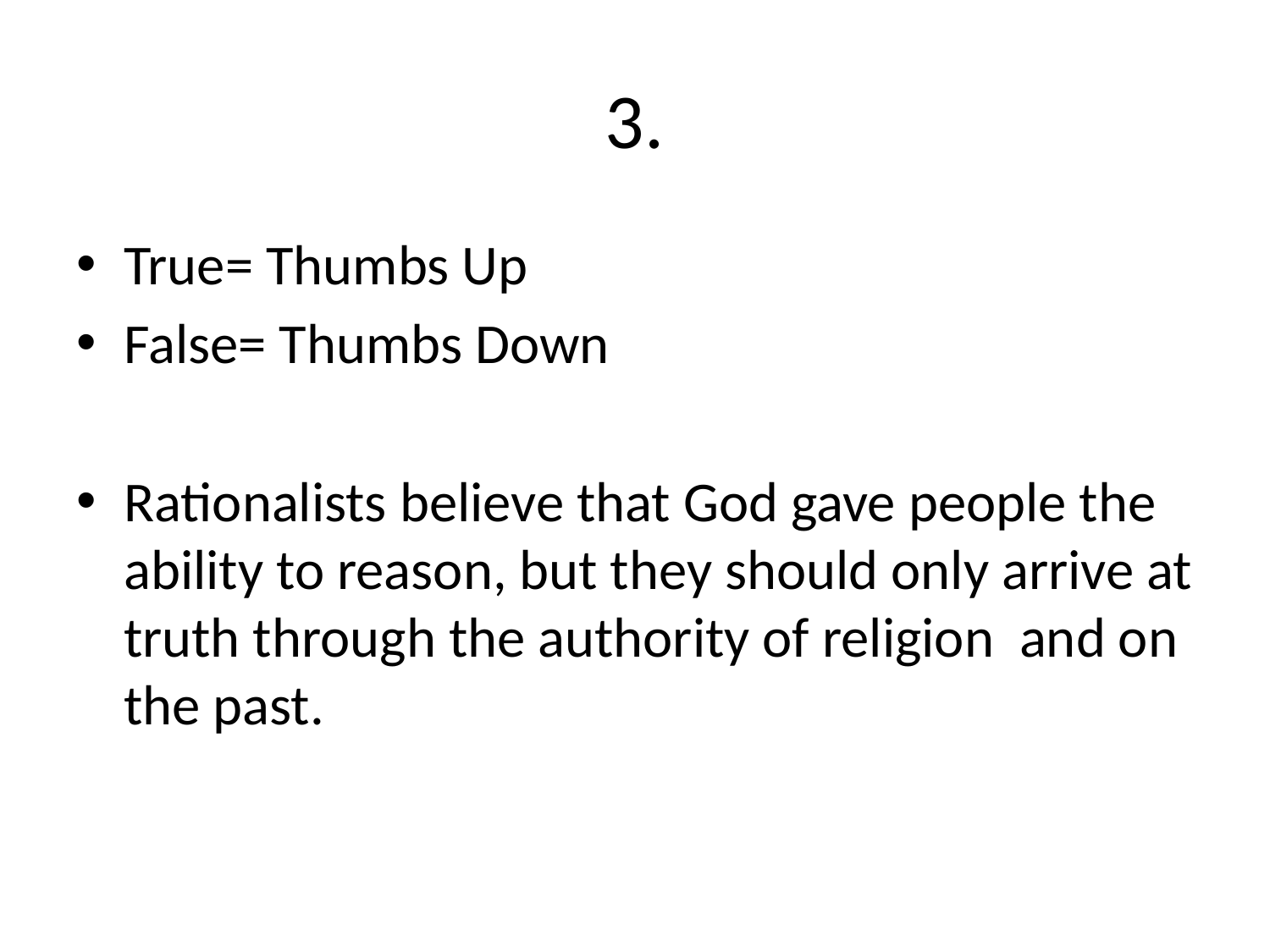

# 3.
True= Thumbs Up
False= Thumbs Down

Rationalists believe that God gave people the ability to reason, but they should only arrive at truth through the authority of religion  and on the past.